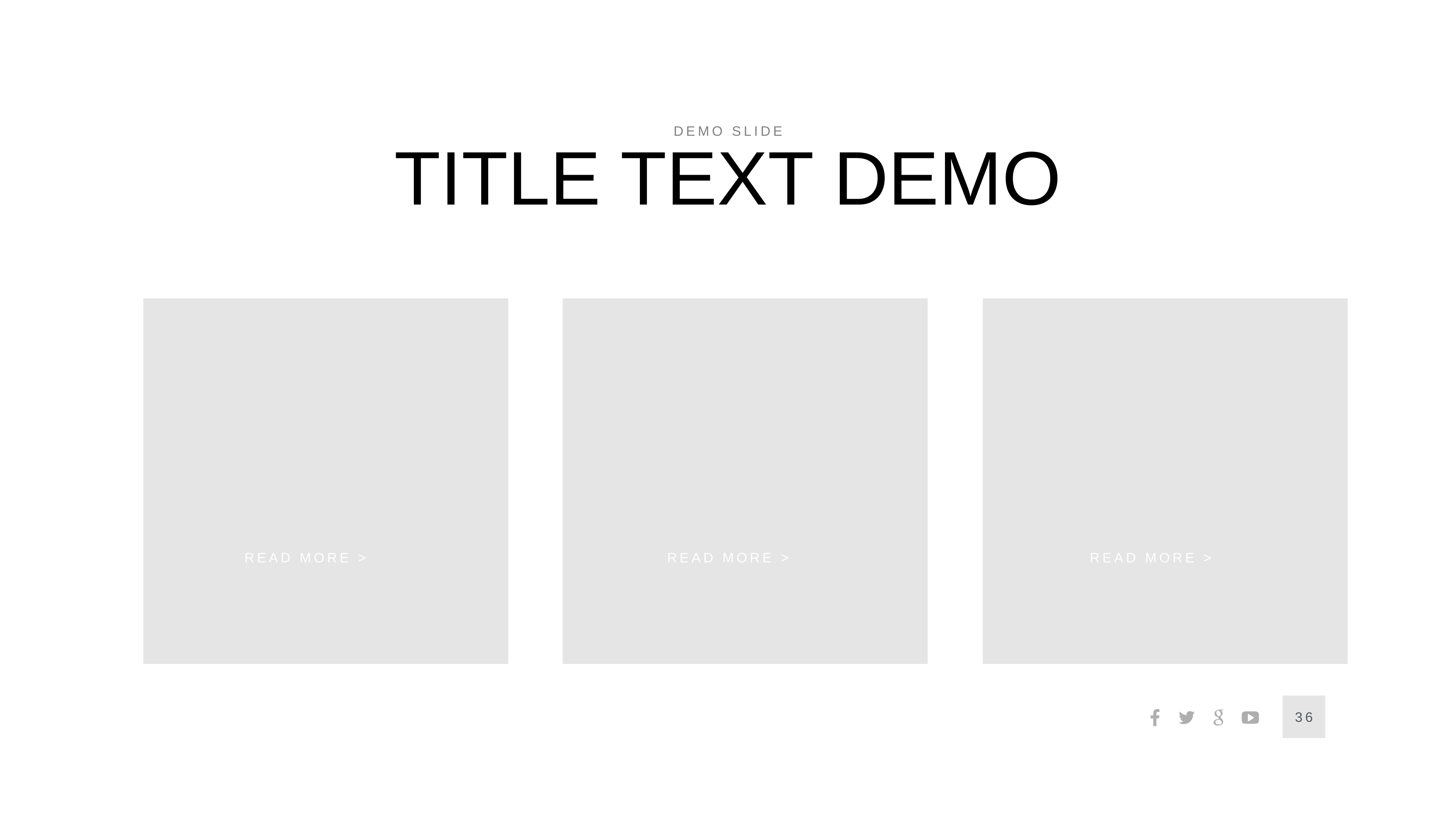

demo slide
Title text demo

Read more >

Read more >

Read more >
36